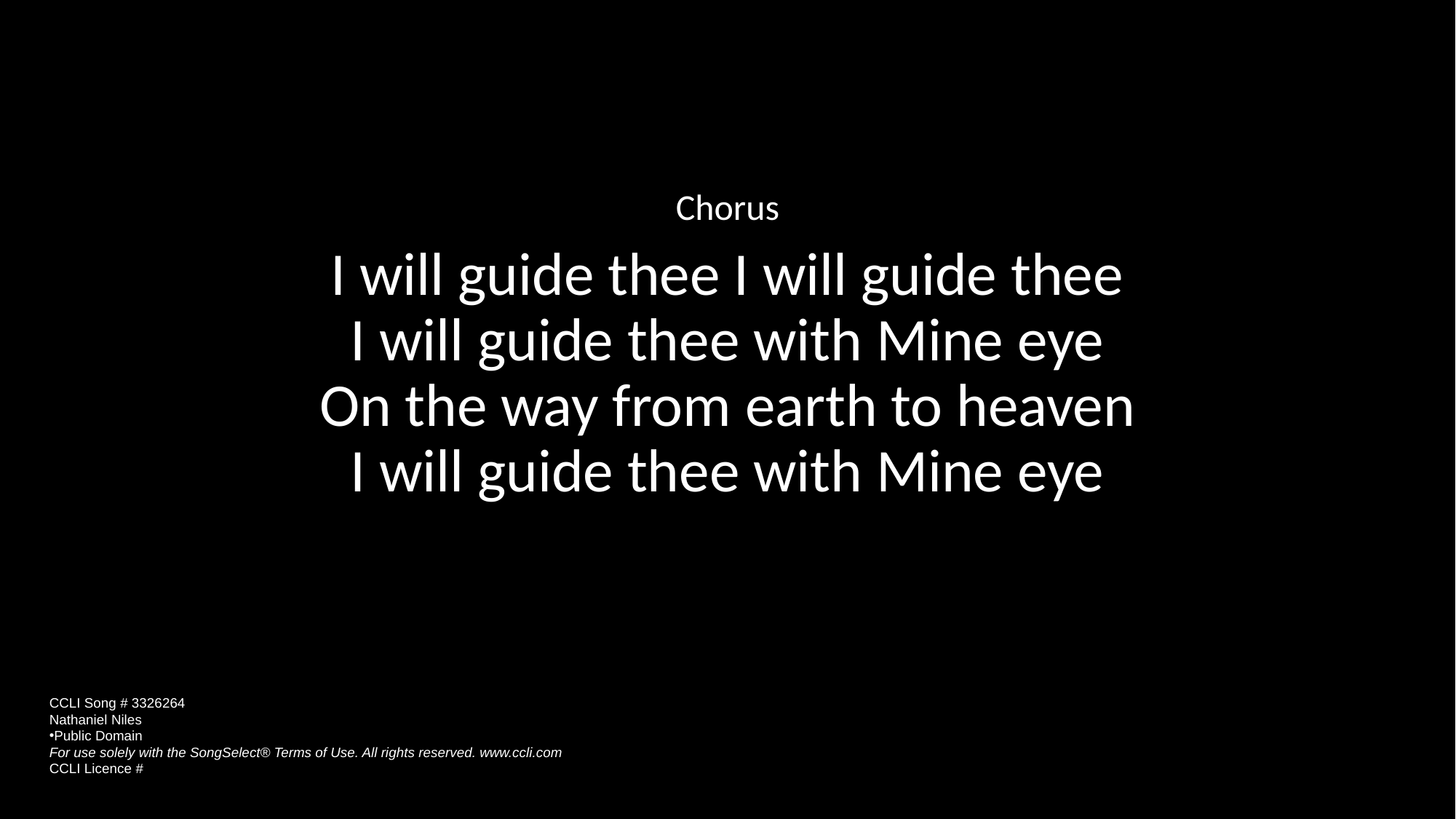

Chorus
I will guide thee I will guide thee
I will guide thee with Mine eye
On the way from earth to heaven
I will guide thee with Mine eye
CCLI Song # 3326264
Nathaniel Niles
Public Domain
For use solely with the SongSelect® Terms of Use. All rights reserved. www.ccli.com
CCLI Licence #